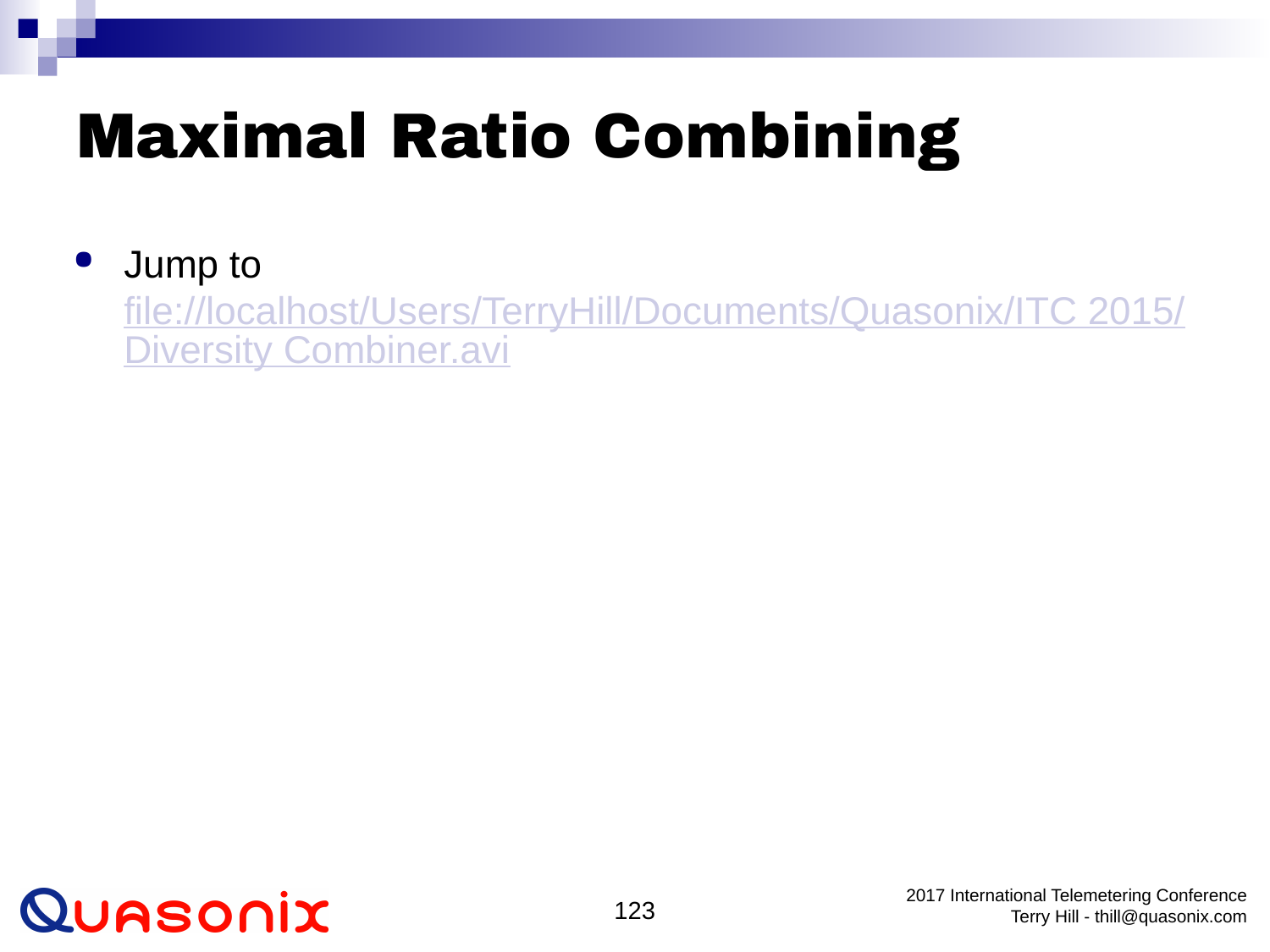

# Maximal Ratio Combining
Jump to file://localhost/Users/TerryHill/Documents/Quasonix/ITC 2015/Diversity Combiner.avi